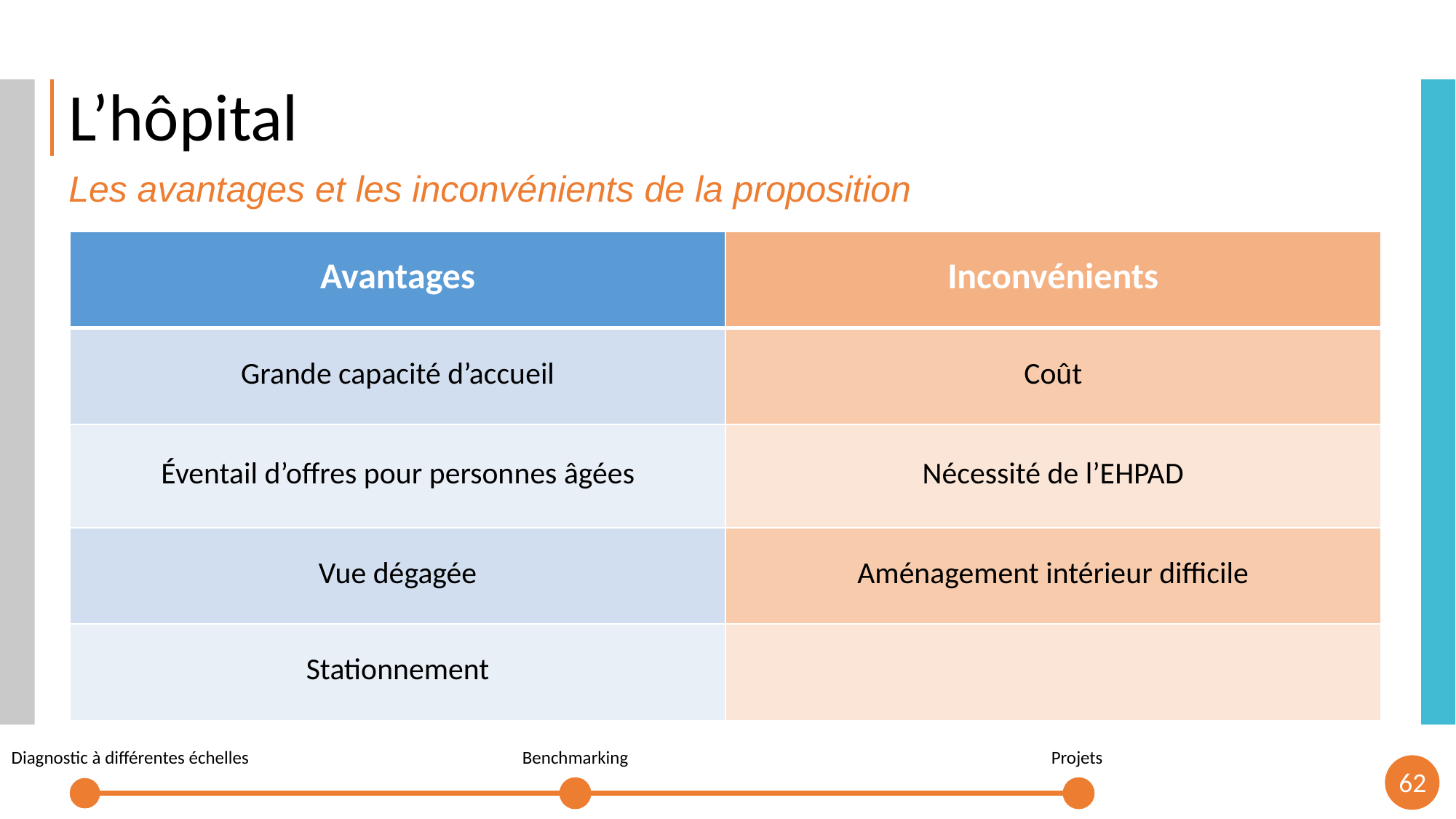

# L’hôpital

Les avantages et les inconvénients de la proposition
| Avantages | Inconvénients |
| --- | --- |
| Grande capacité d’accueil | Coût |
| Éventail d’offres pour personnes âgées | Nécessité de l’EHPAD |
| Vue dégagée | Aménagement intérieur difficile |
| Stationnement |  |
Projets
Benchmarking
Diagnostic à différentes échelles

62